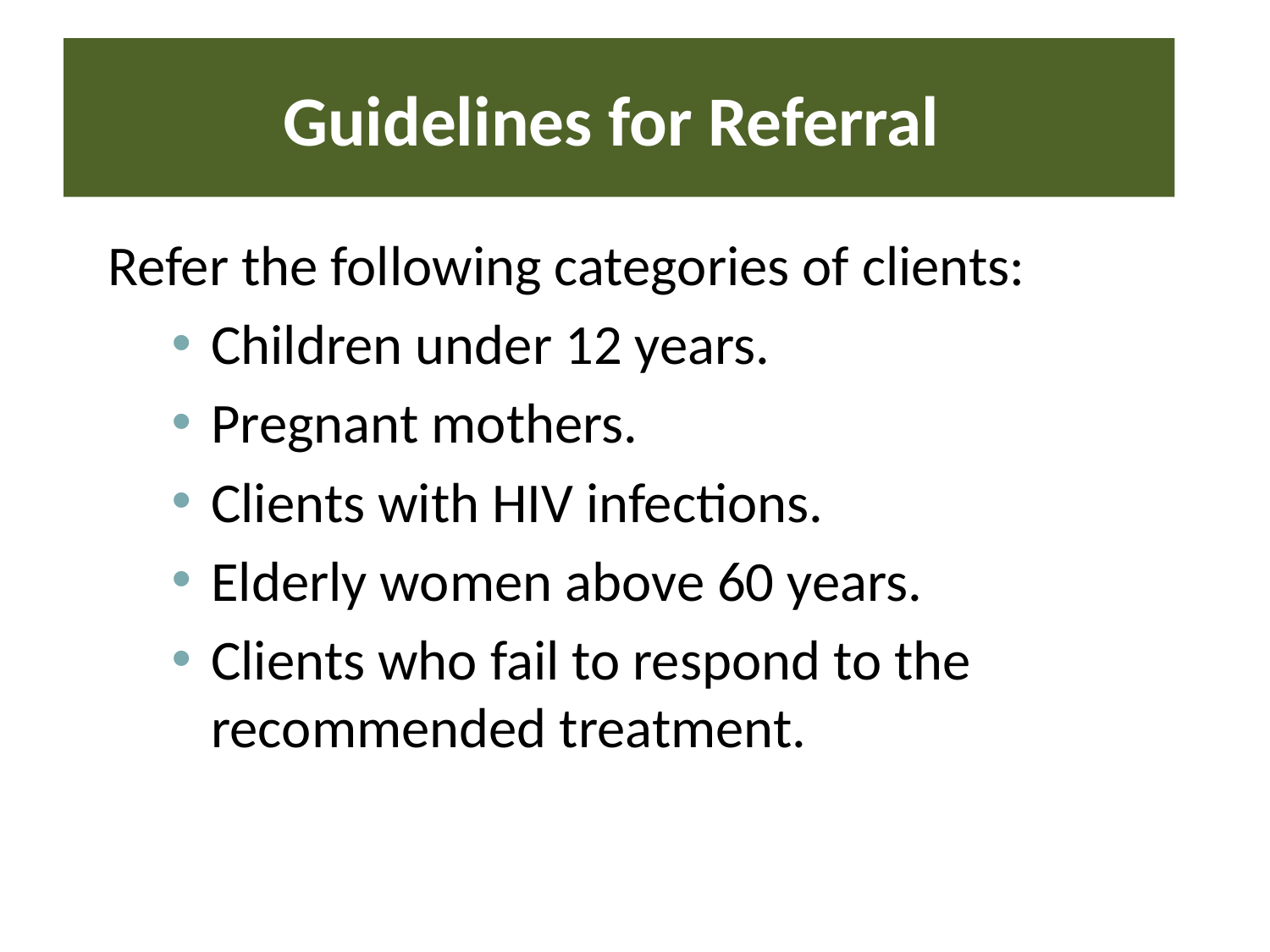

# Guidelines for Referral
Refer the following categories of clients:
Children under 12 years.
Pregnant mothers.
Clients with HIV infections.
Elderly women above 60 years.
Clients who fail to respond to the recommended treatment.